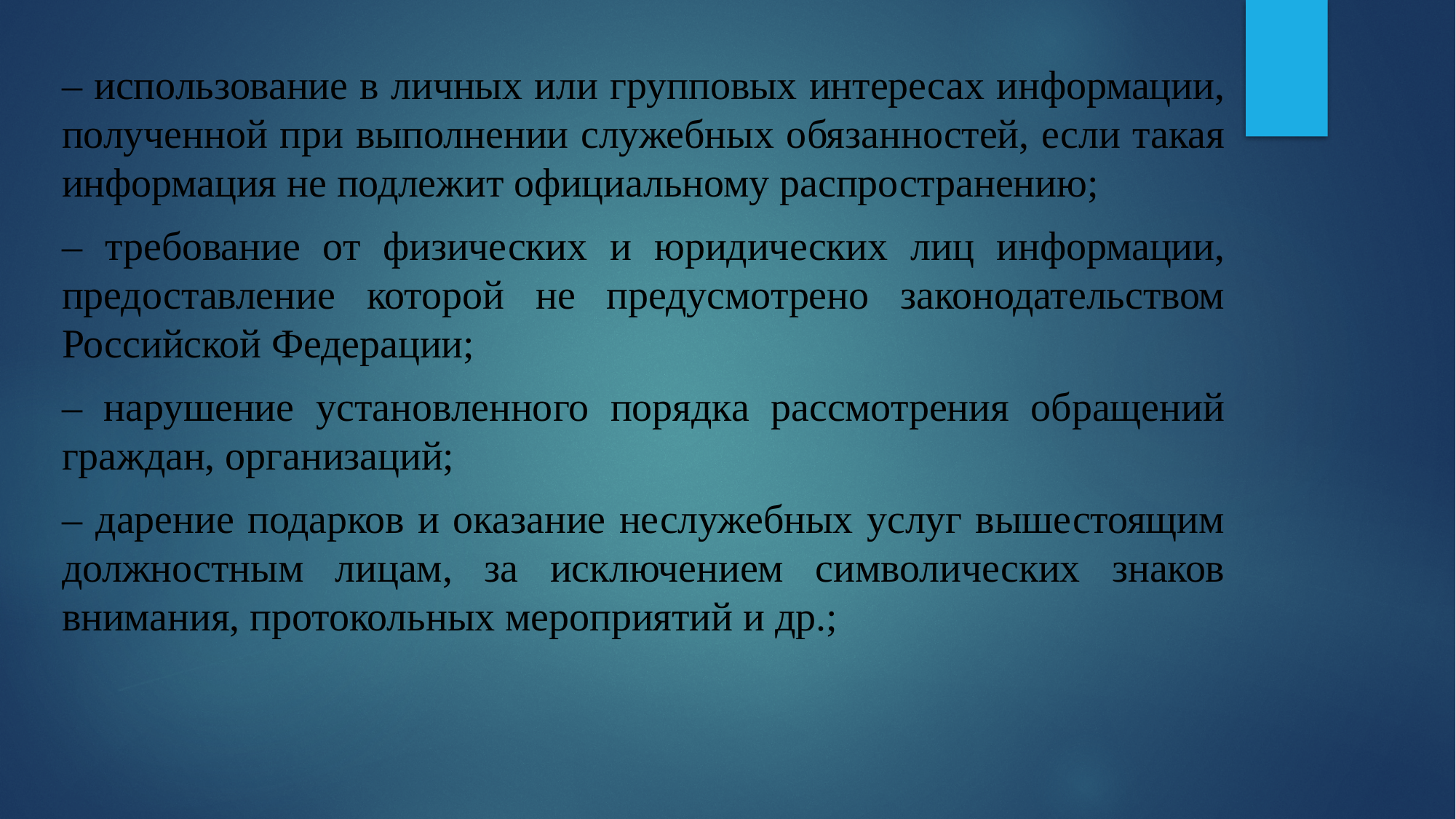

– использование в личных или групповых интересах информации, полученной при выполнении служебных обязанностей, если такая информация не подлежит официальному распространению;
– требование от физических и юридических лиц информации, предоставление которой не предусмотрено законодательством Российской Федерации;
– нарушение установленного порядка рассмотрения обращений граждан, организаций;
– дарение подарков и оказание неслужебных услуг вышестоящим должностным лицам, за исключением символических знаков внимания, протокольных мероприятий и др.;